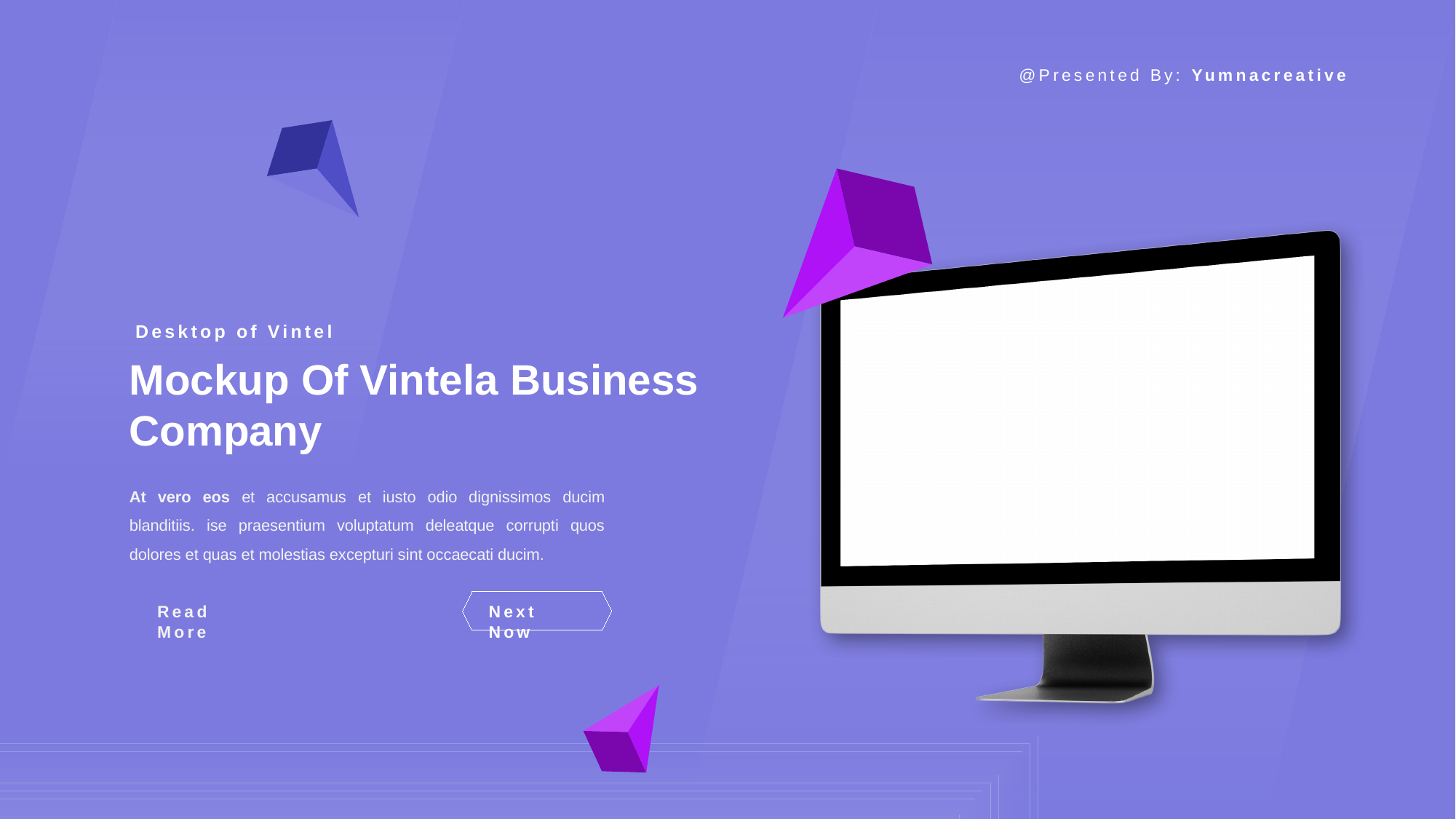

@Presented By: Yumnacreative

Desktop of Vintel
Mockup Of Vintela Business Company
At vero eos et accusamus et iusto odio dignissimos ducim blanditiis. ise praesentium voluptatum deleatque corrupti quos dolores et quas et molestias excepturi sint occaecati ducim.
Read More
Next Now